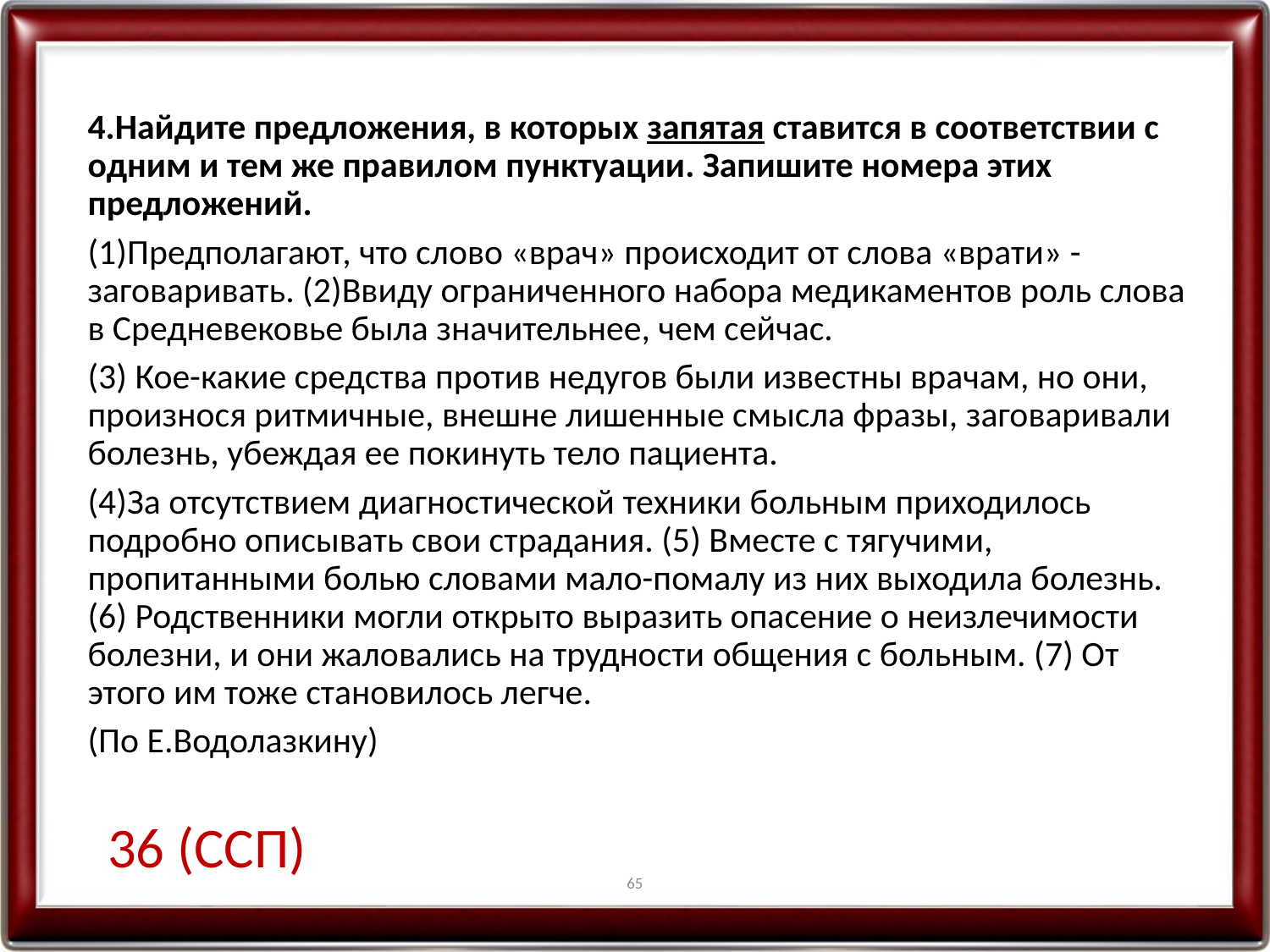

4.Найдите предложения, в которых запятая ставится в соответствии с одним и тем же правилом пунктуации. Запишите номера этих предложений.
(1)Предполагают, что слово «врач» происходит от слова «врати» - заговаривать. (2)Ввиду ограниченного набора медикаментов роль слова в Средневековье была значительнее, чем сейчас.
(3) Кое-какие средства против недугов были известны врачам, но они, произнося ритмичные, внешне лишенные смысла фразы, заговаривали болезнь, убеждая ее покинуть тело пациента.
(4)За отсутствием диагностической техники больным приходилось подробно описывать свои страдания. (5) Вместе с тягучими, пропитанными болью словами мало-помалу из них выходила болезнь. (6) Родственники могли открыто выразить опасение о неизлечимости болезни, и они жаловались на трудности общения с больным. (7) От этого им тоже становилось легче.
(По Е.Водолазкину)

36 (ССП)
65